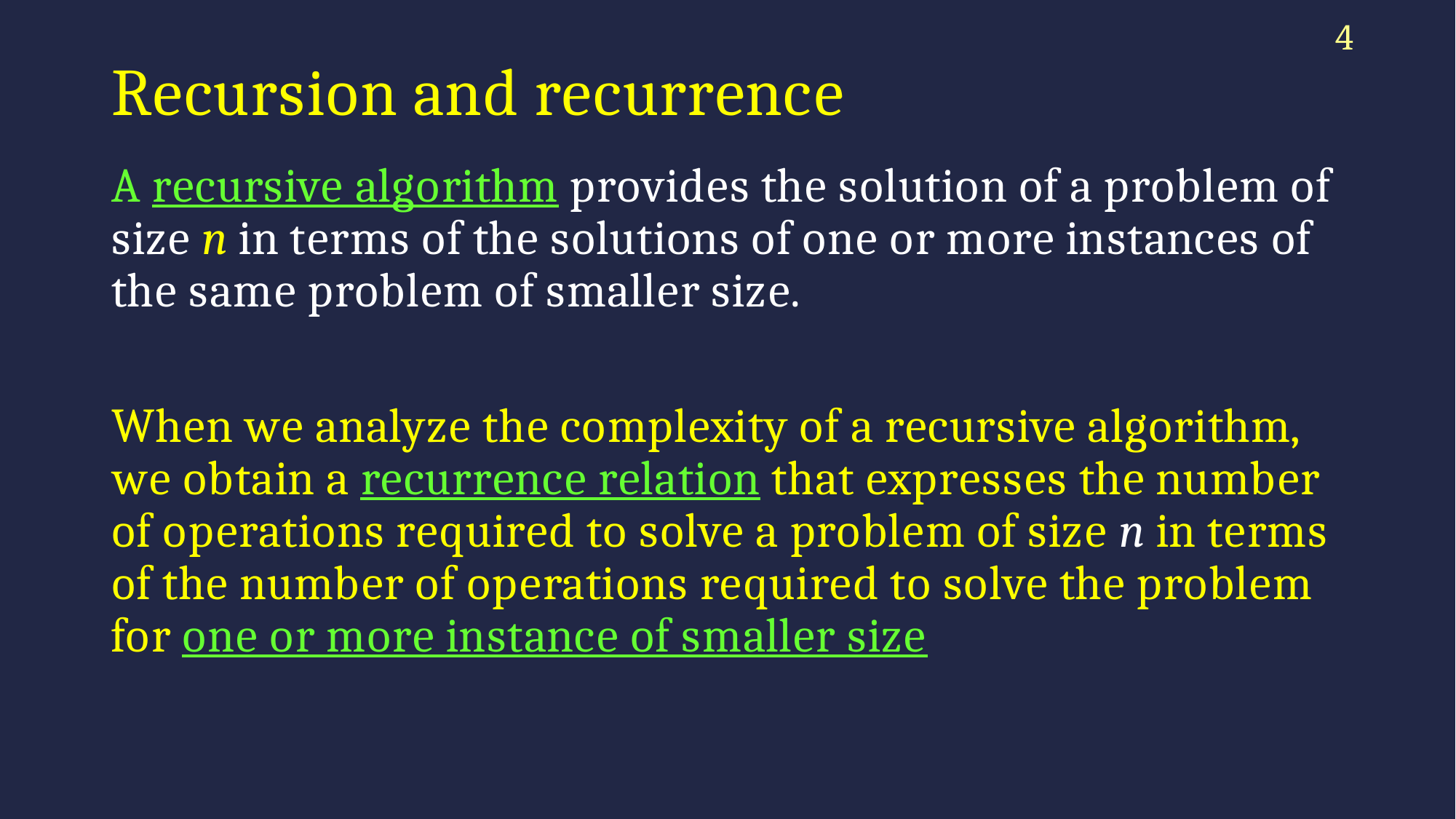

4
# Recursion and recurrence
A recursive algorithm provides the solution of a problem of size n in terms of the solutions of one or more instances of the same problem of smaller size.

When we analyze the complexity of a recursive algorithm, we obtain a recurrence relation that expresses the number of operations required to solve a problem of size n in terms of the number of operations required to solve the problem for one or more instance of smaller size